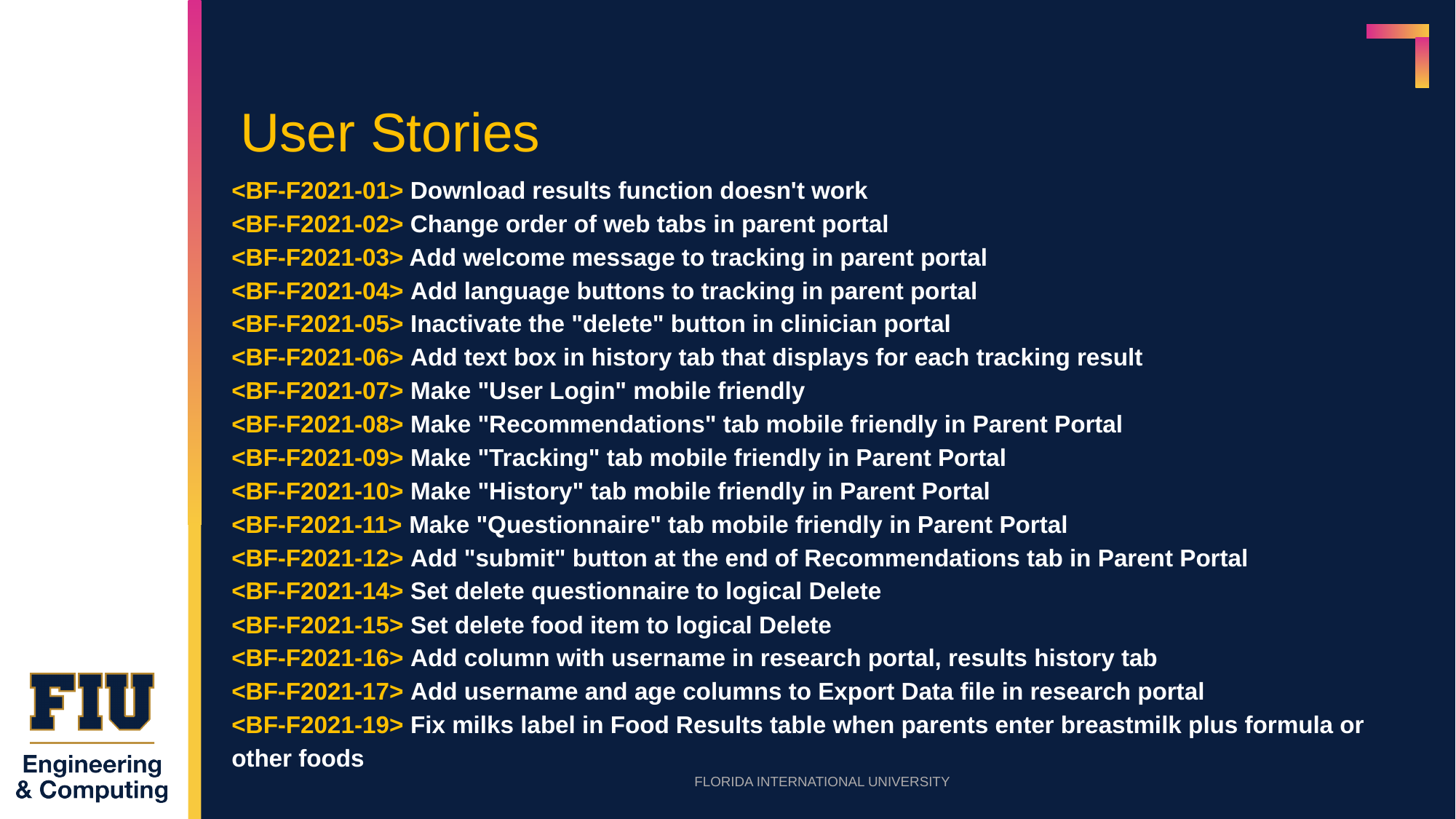

# User Stories
<BF-F2021-01> Download results function doesn't work
<BF-F2021-02> Change order of web tabs in parent portal
<BF-F2021-03> Add welcome message to tracking in parent portal
<BF-F2021-04> Add language buttons to tracking in parent portal
<BF-F2021-05> Inactivate the "delete" button in clinician portal
<BF-F2021-06> Add text box in history tab that displays for each tracking result
<BF-F2021-07> Make "User Login" mobile friendly
<BF-F2021-08> Make "Recommendations" tab mobile friendly in Parent Portal
<BF-F2021-09> Make "Tracking" tab mobile friendly in Parent Portal
<BF-F2021-10> Make "History" tab mobile friendly in Parent Portal
<BF-F2021-11> Make "Questionnaire" tab mobile friendly in Parent Portal
<BF-F2021-12> Add "submit" button at the end of Recommendations tab in Parent Portal
<BF-F2021-14> Set delete questionnaire to logical Delete
<BF-F2021-15> Set delete food item to logical Delete
<BF-F2021-16> Add column with username in research portal, results history tab
<BF-F2021-17> Add username and age columns to Export Data file in research portal
<BF-F2021-19> Fix milks label in Food Results table when parents enter breastmilk plus formula or other foods